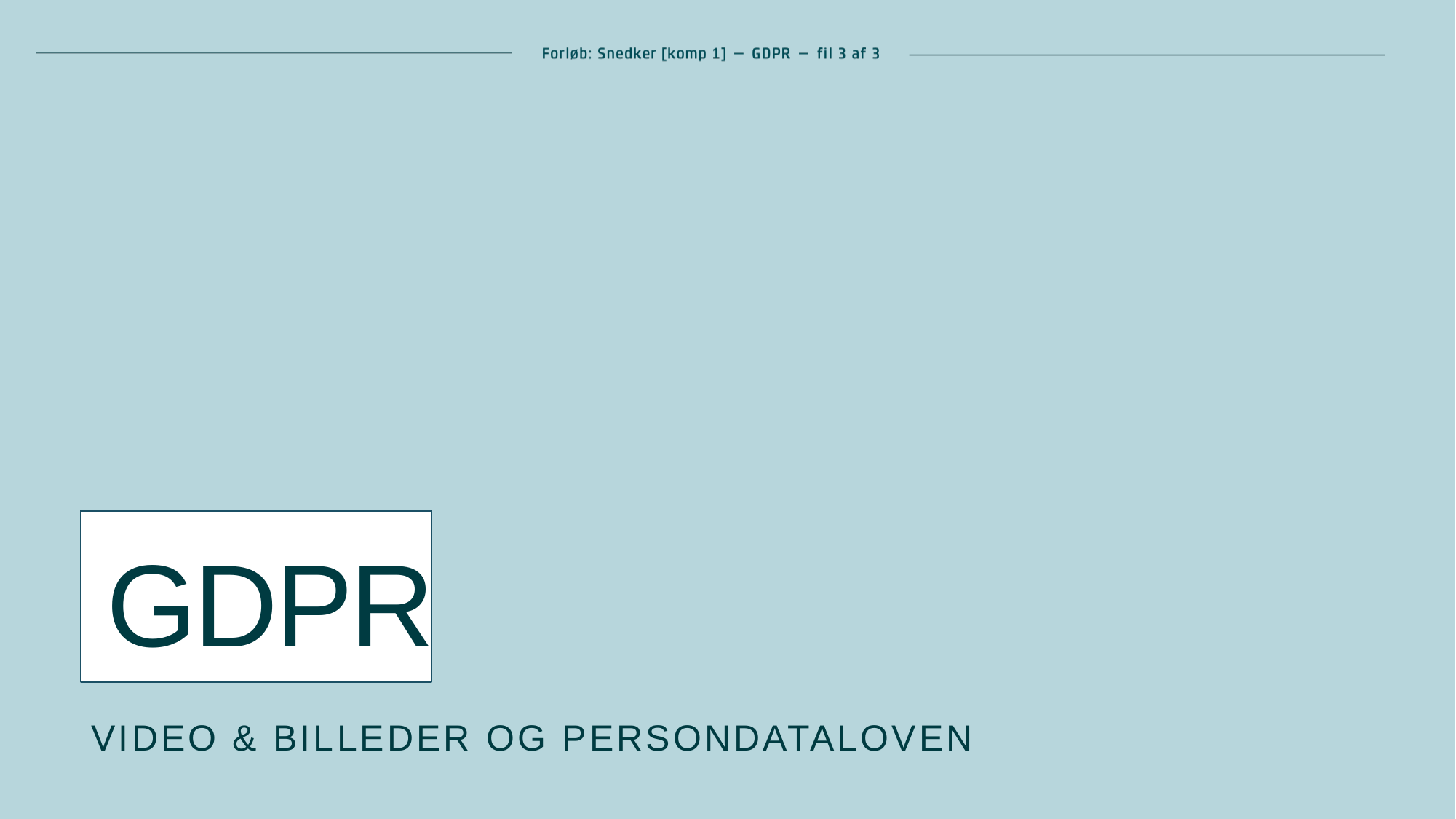

GDPR

Video & billeder og persondataloven
1